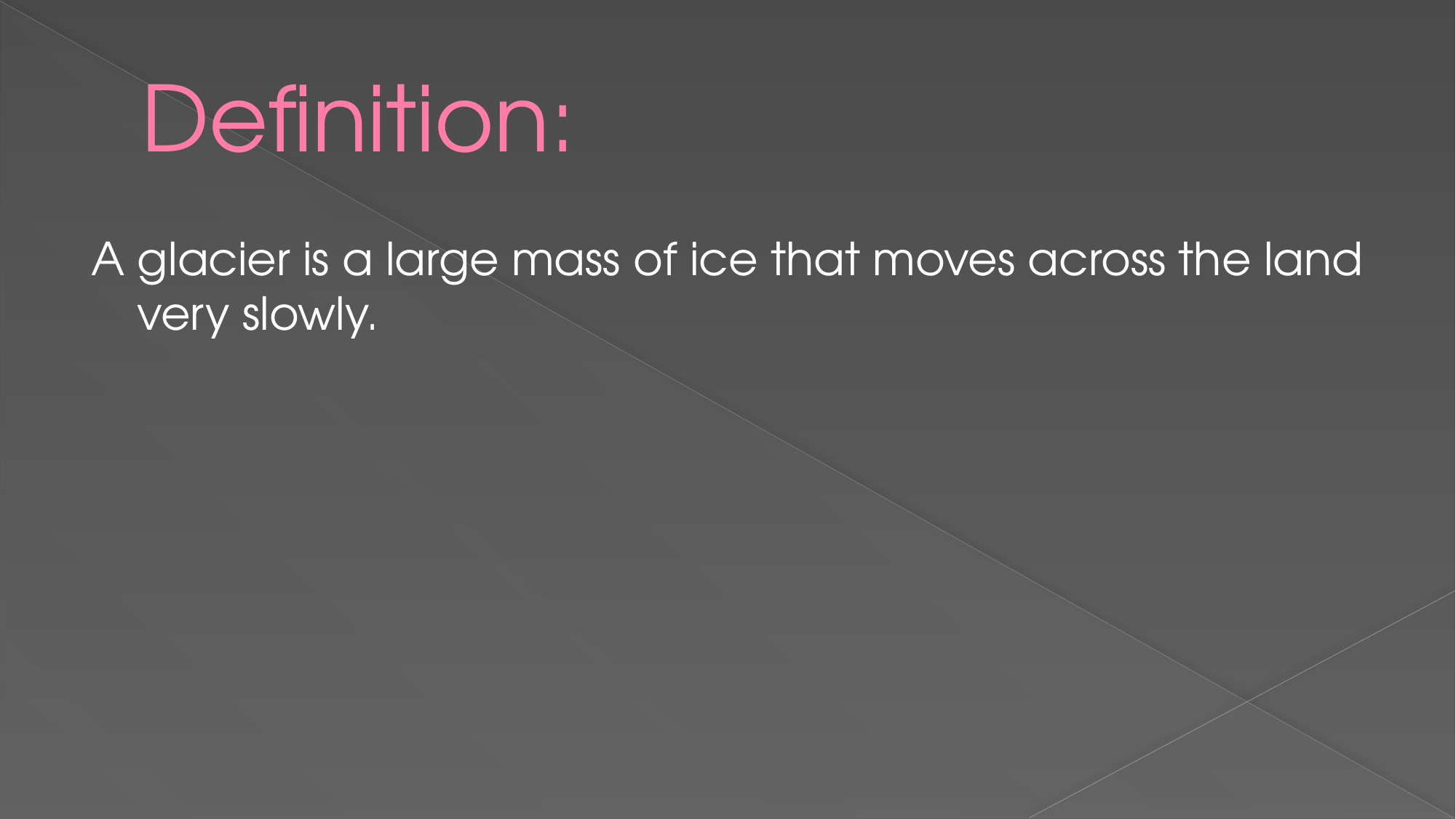

# Definition:
A glacier is a large mass of ice that moves across the land very slowly.